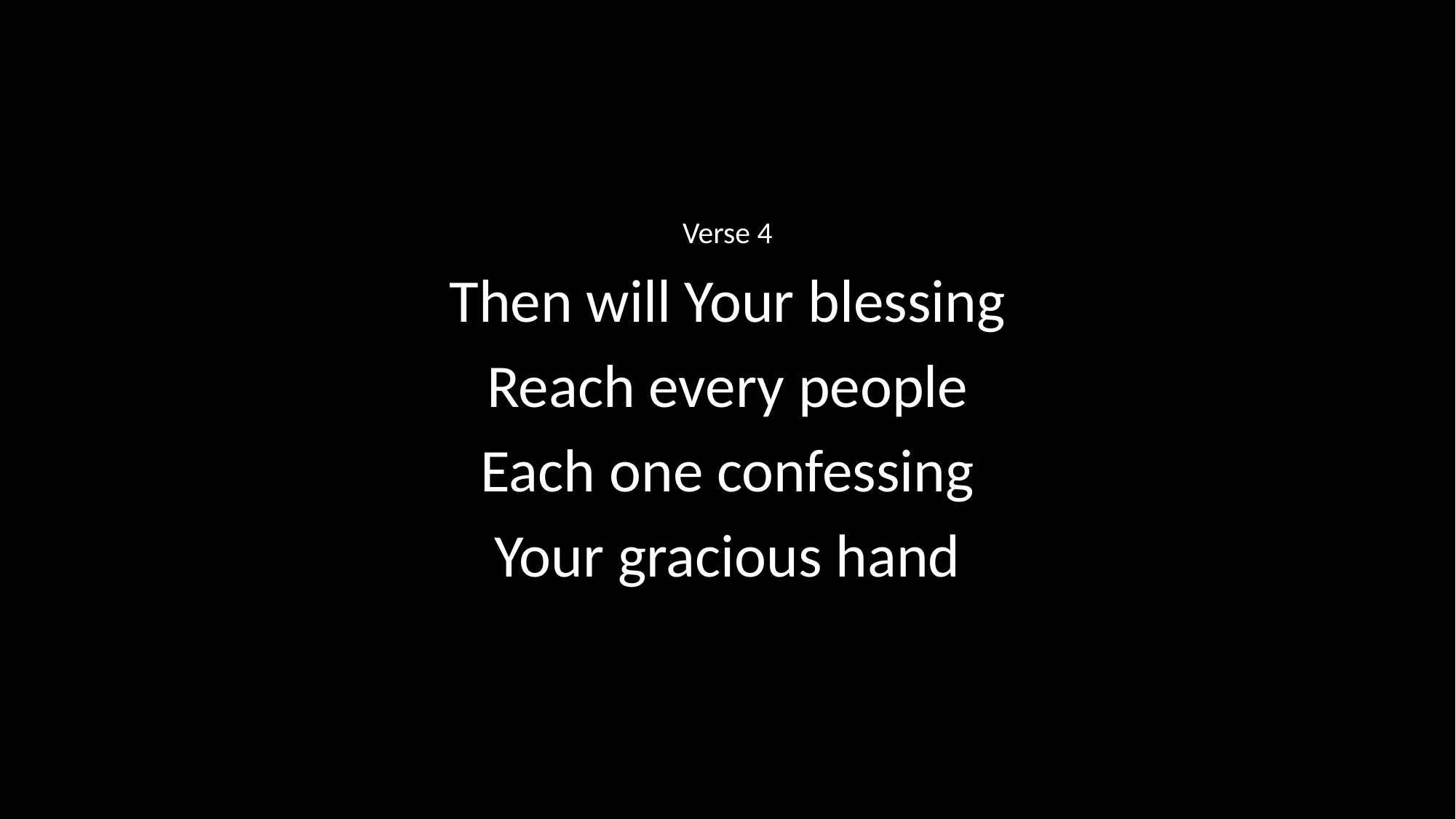

Verse 4
Then will Your blessing
Reach every people
Each one confessing
Your gracious hand